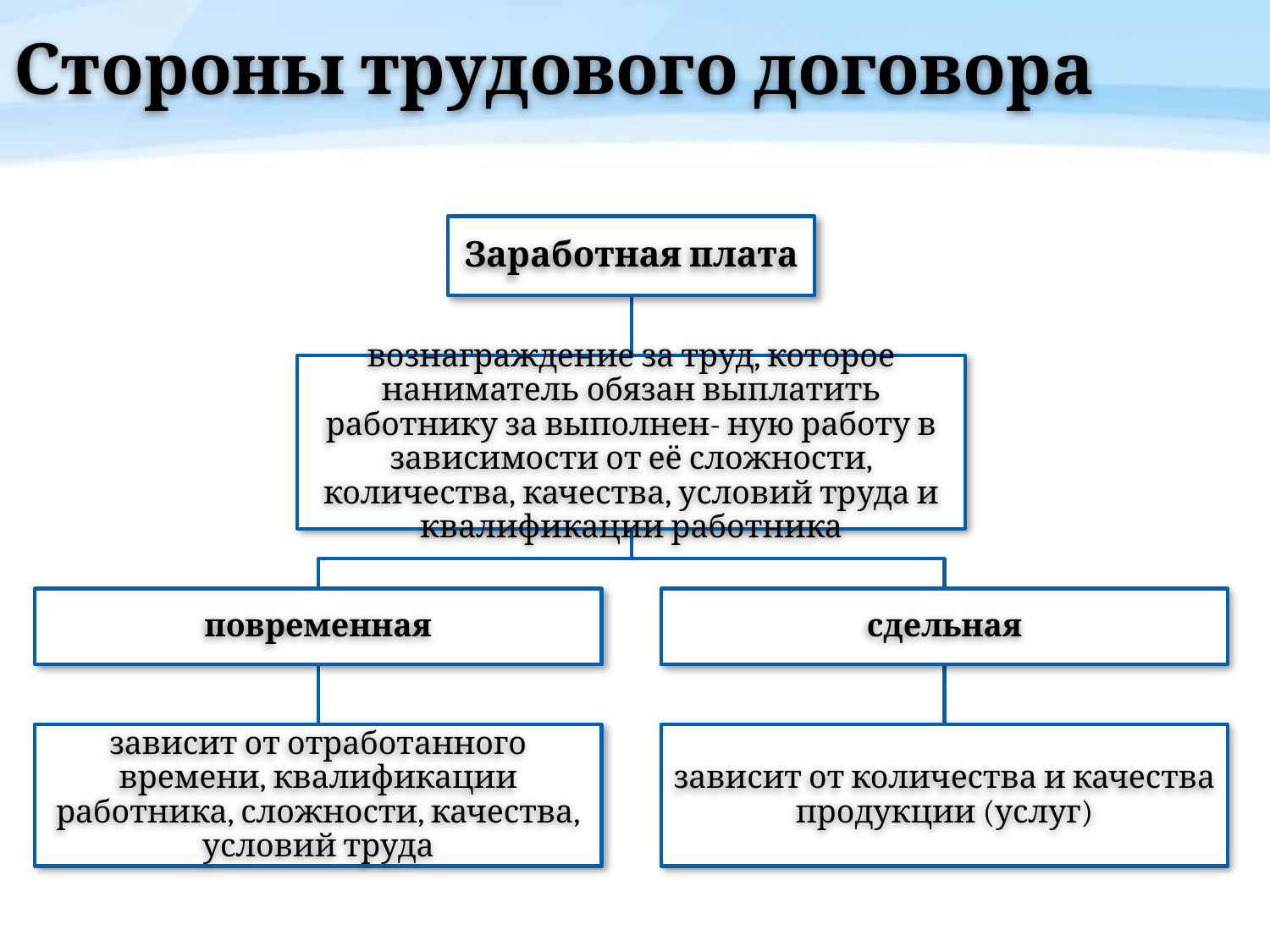

# Стороны трудового договора

Заработная плата

вознаграждение за труд, которое наниматель обязан выплатить работнику за выполнен- ную работу в зависимости от её сложности, количества, качества, условий труда и квалификации работника

повременная

сдельная

зависит от отработанного времени, квалификации работника, сложности, качества, условий труда

зависит от количества и качества продукции (услуг)